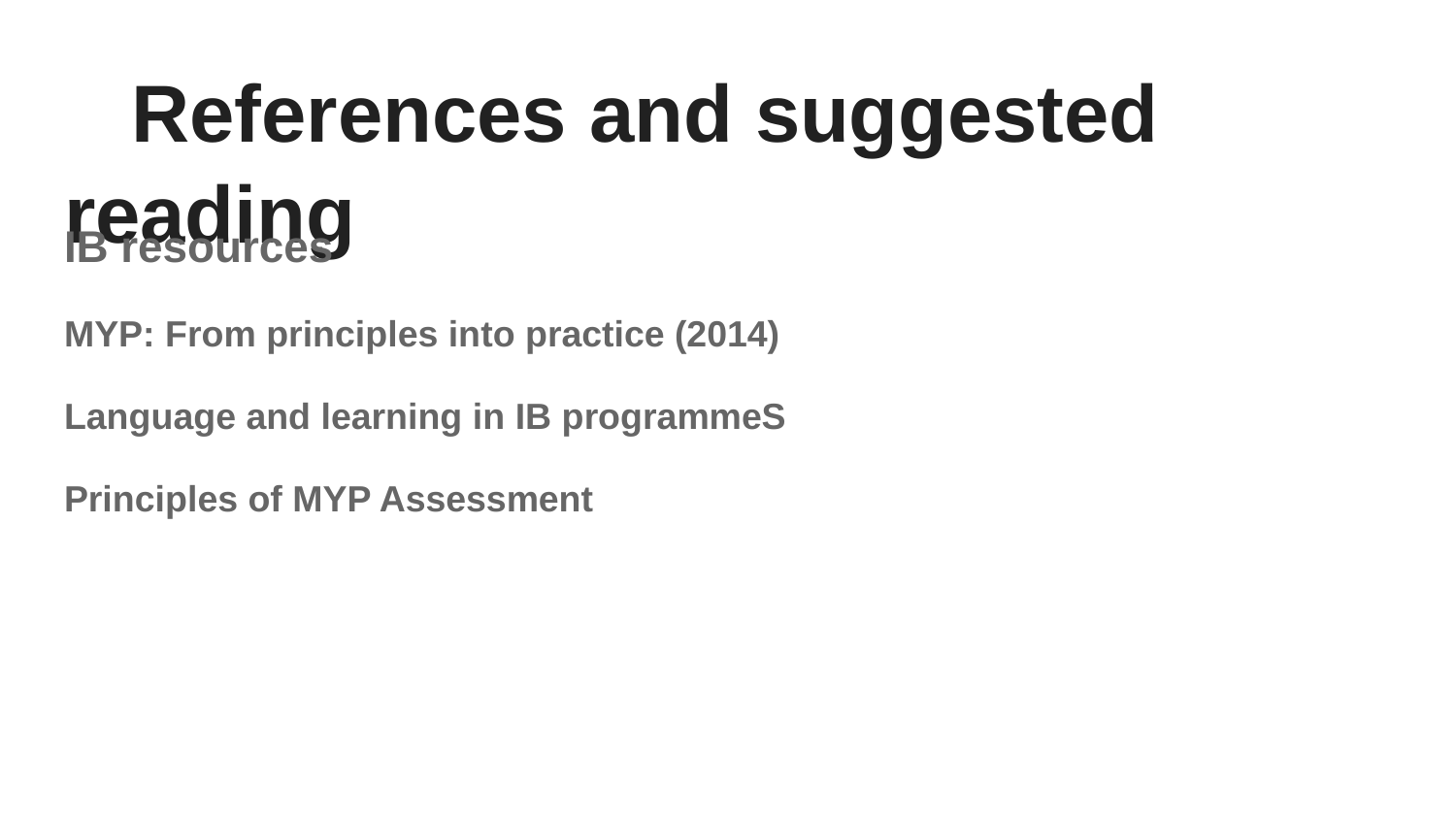

# References and suggested reading
IB resources
MYP: From principles into practice (2014)
Language and learning in IB programmeS
Principles of MYP Assessment